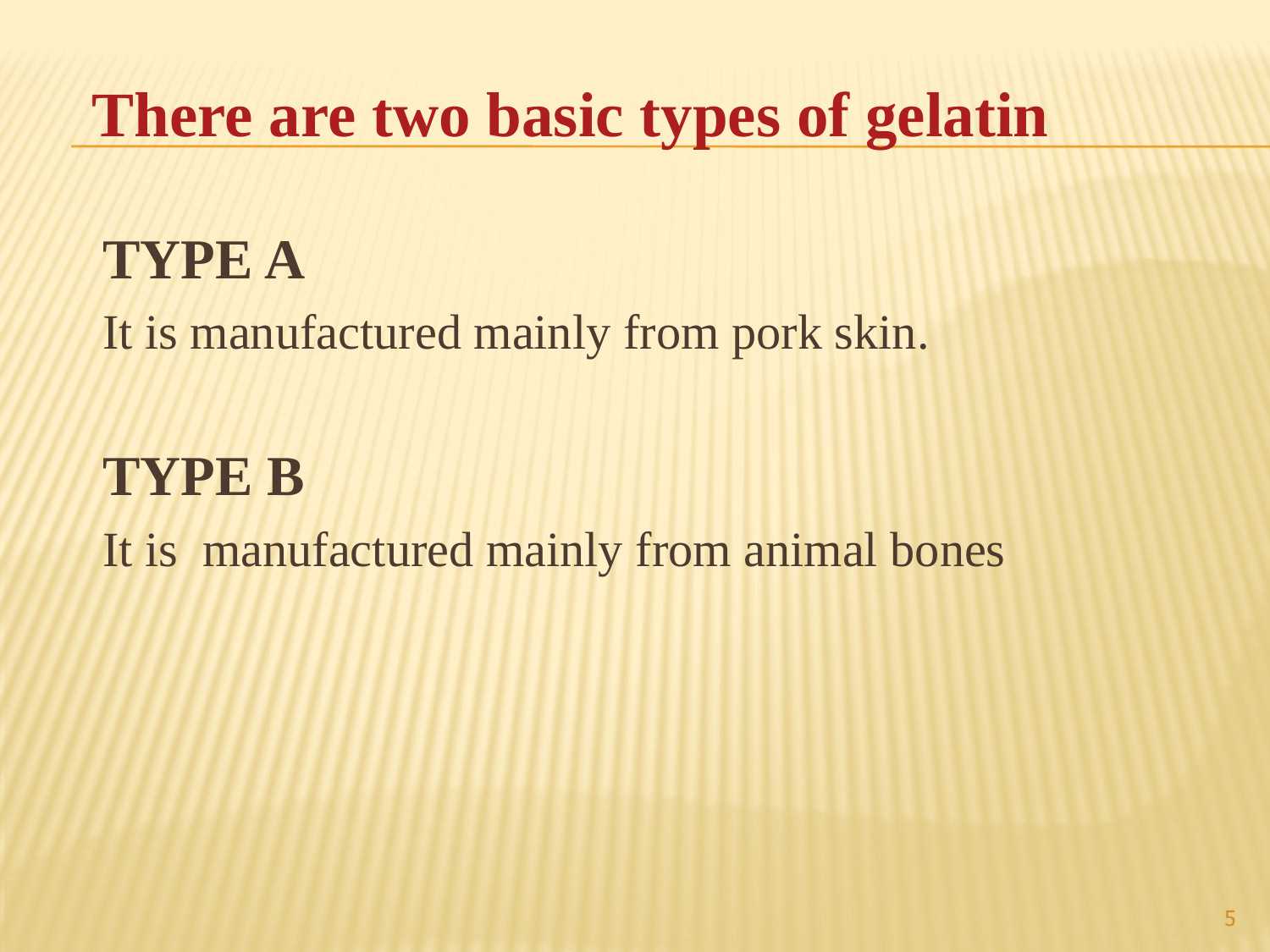

TYPE A
	It is manufactured mainly from pork skin.

	TYPE B
	It is  manufactured mainly from animal bones

 There are two basic types of gelatin
5